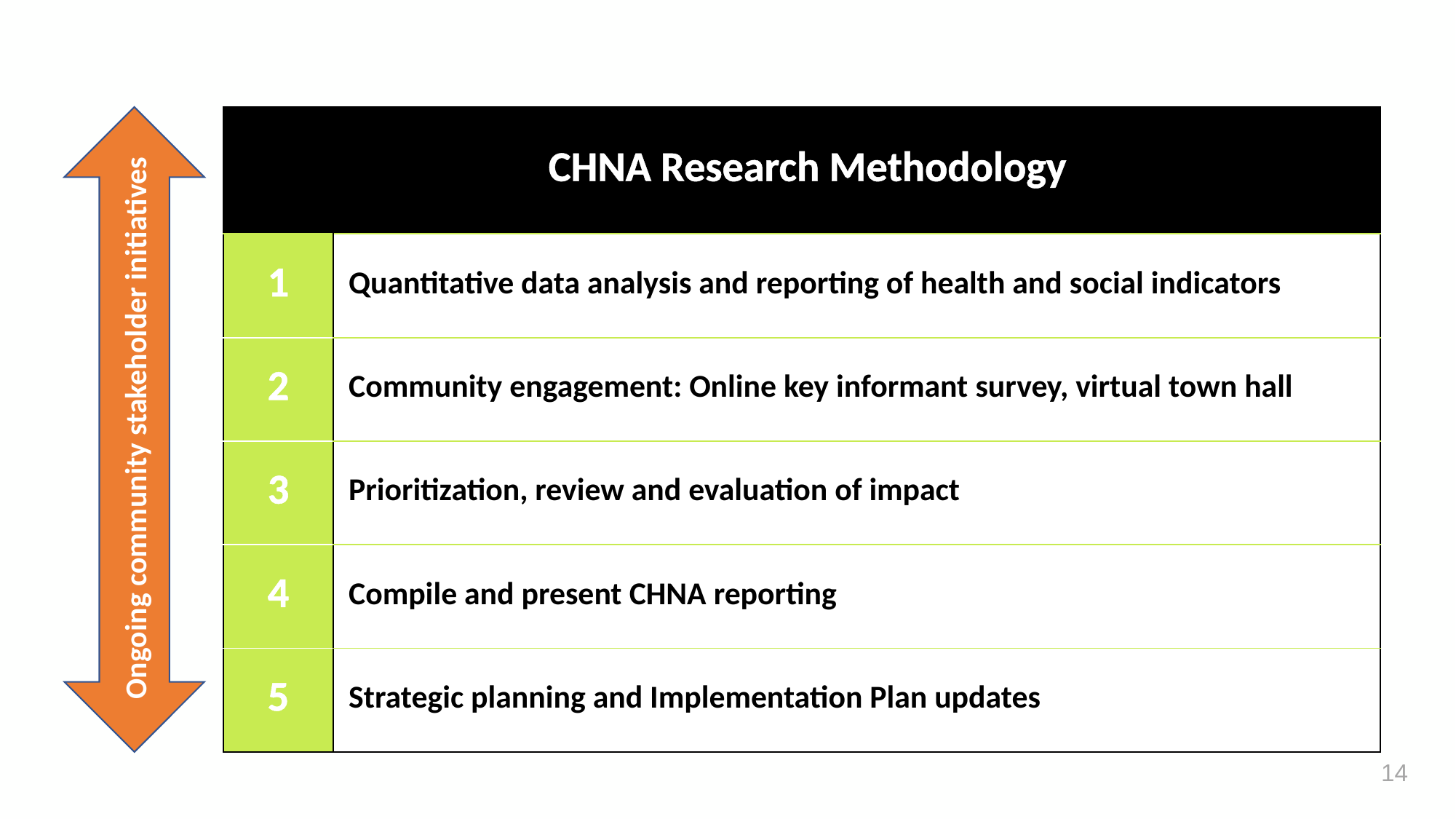

| CHNA Research Methodology |  |
| --- | --- |
| 1 | Quantitative data analysis and reporting of health and social indicators |
| 2 | Community engagement: Online key informant survey, virtual town hall |
| 3 | Prioritization, review and evaluation of impact |
| 4 | Compile and present CHNA reporting |
| 5 | Strategic planning and Implementation Plan updates |
Ongoing community stakeholder initiatives
14